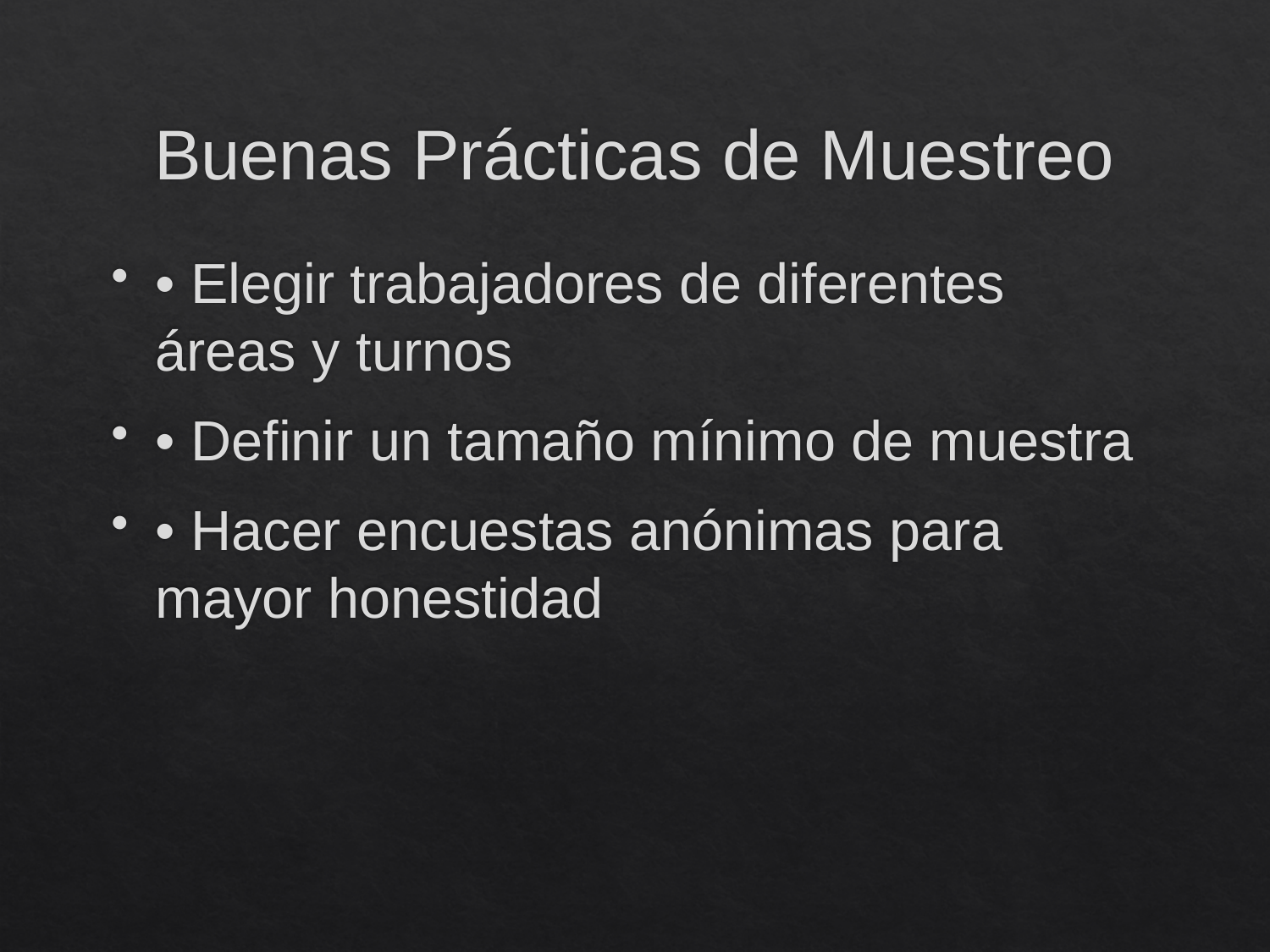

# Buenas Prácticas de Muestreo
• Elegir trabajadores de diferentes áreas y turnos
• Definir un tamaño mínimo de muestra
• Hacer encuestas anónimas para mayor honestidad